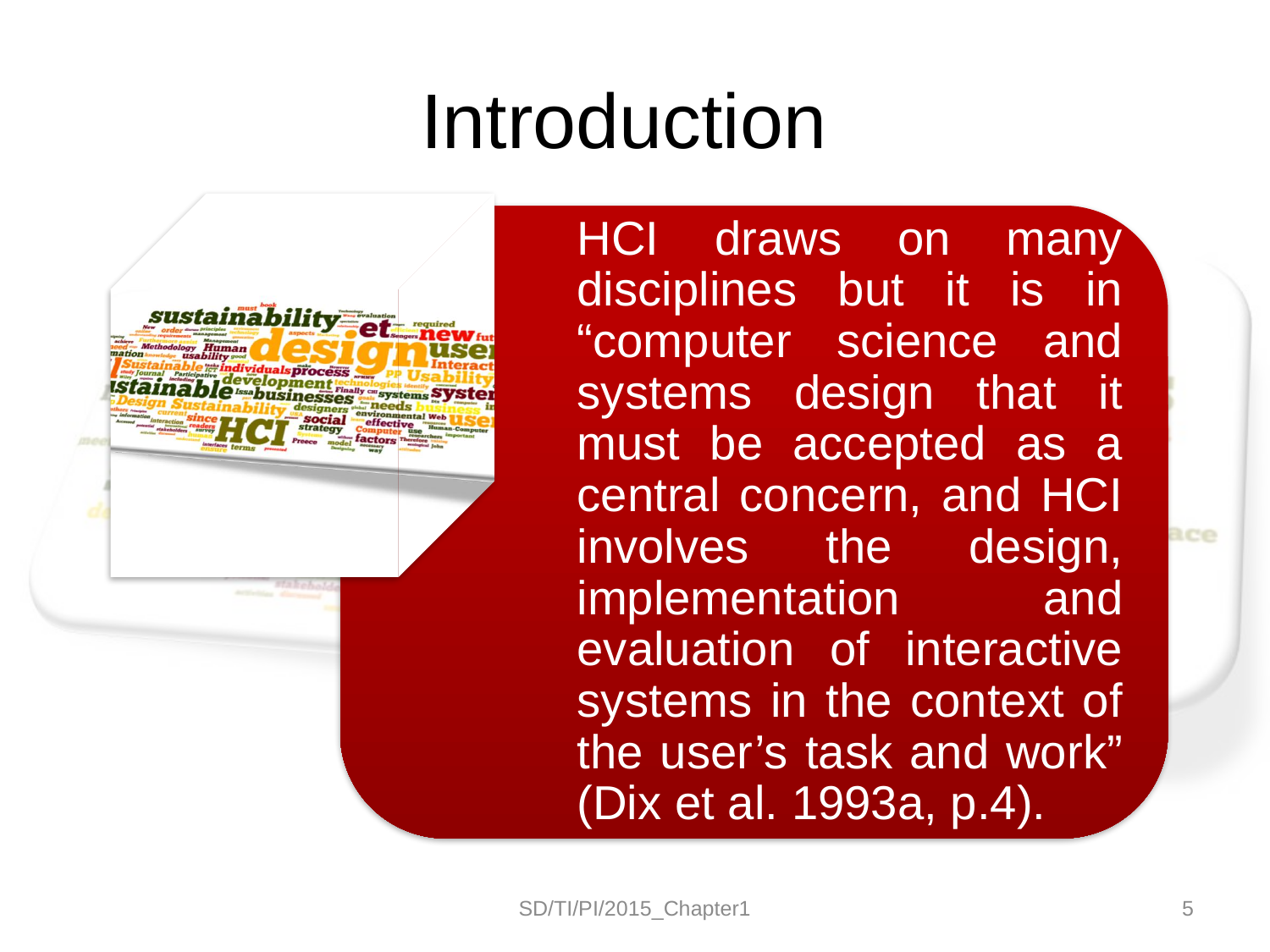

# Introduction
HCI draws on many disciplines but it is in “computer science and systems design that it must be accepted as a central concern, and HCI involves the design, implementation and evaluation of interactive systems in the context of the user’s task and work” (Dix et al. 1993a, p.4).
SD/TI/PI/2015_Chapter1
5